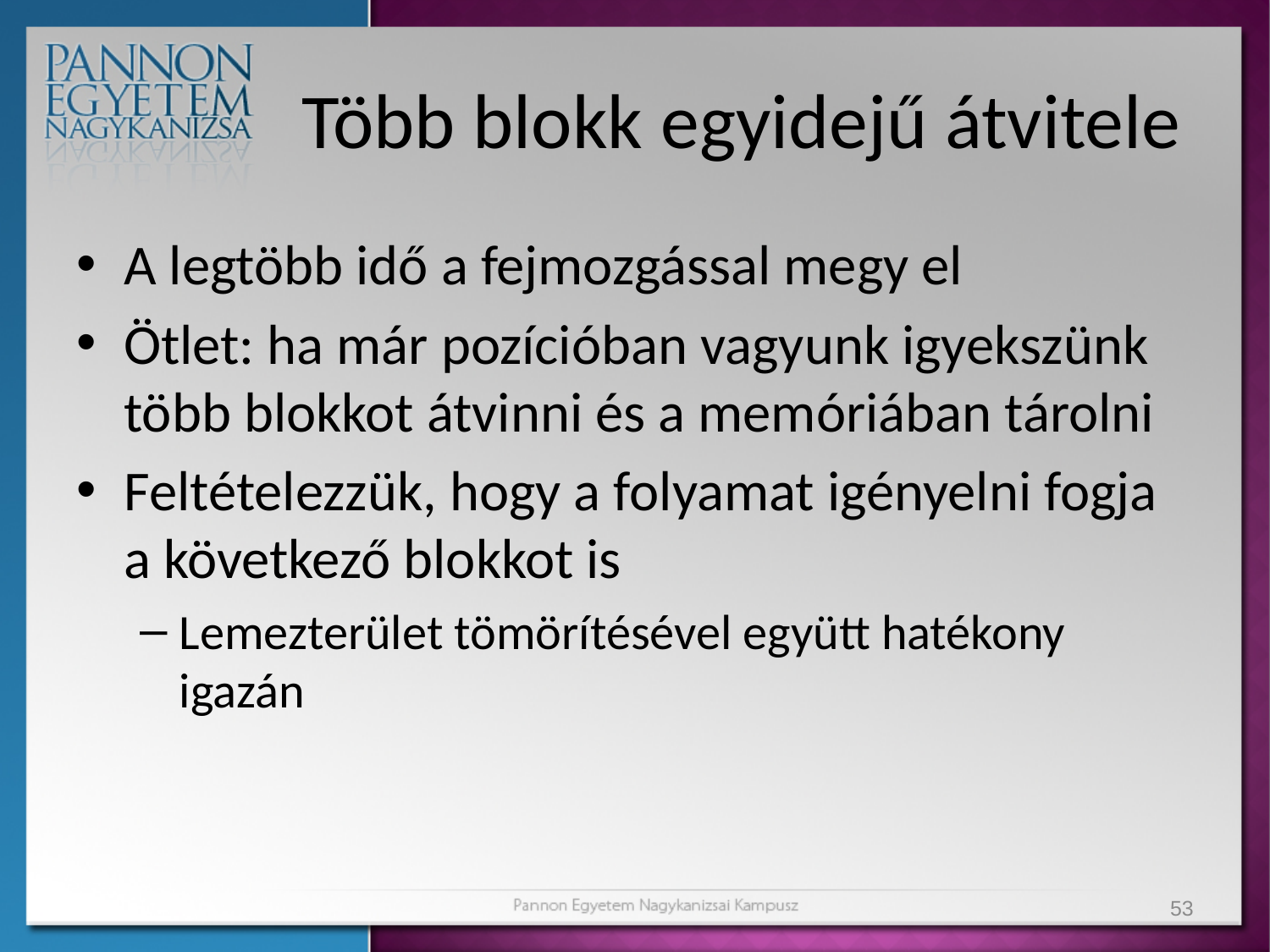

# Több blokk egyidejű átvitele
A legtöbb idő a fejmozgással megy el
Ötlet: ha már pozícióban vagyunk igyekszünk több blokkot átvinni és a memóriában tárolni
Feltételezzük, hogy a folyamat igényelni fogja a következő blokkot is
Lemezterület tömörítésével együtt hatékony igazán
53